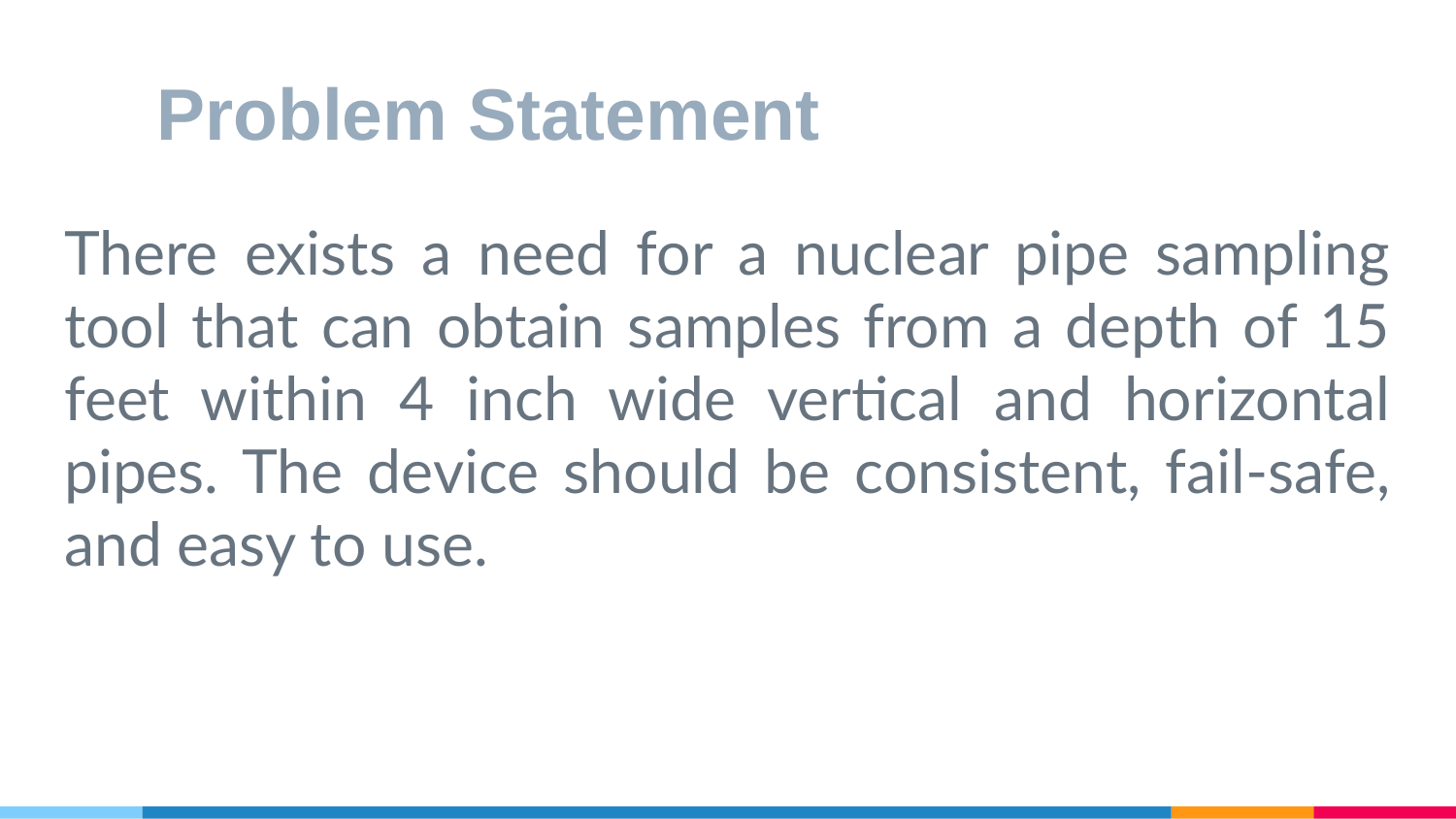

# Problem Statement
There exists a need for a nuclear pipe sampling tool that can obtain samples from a depth of 15 feet within 4 inch wide vertical and horizontal pipes. The device should be consistent, fail-safe, and easy to use.